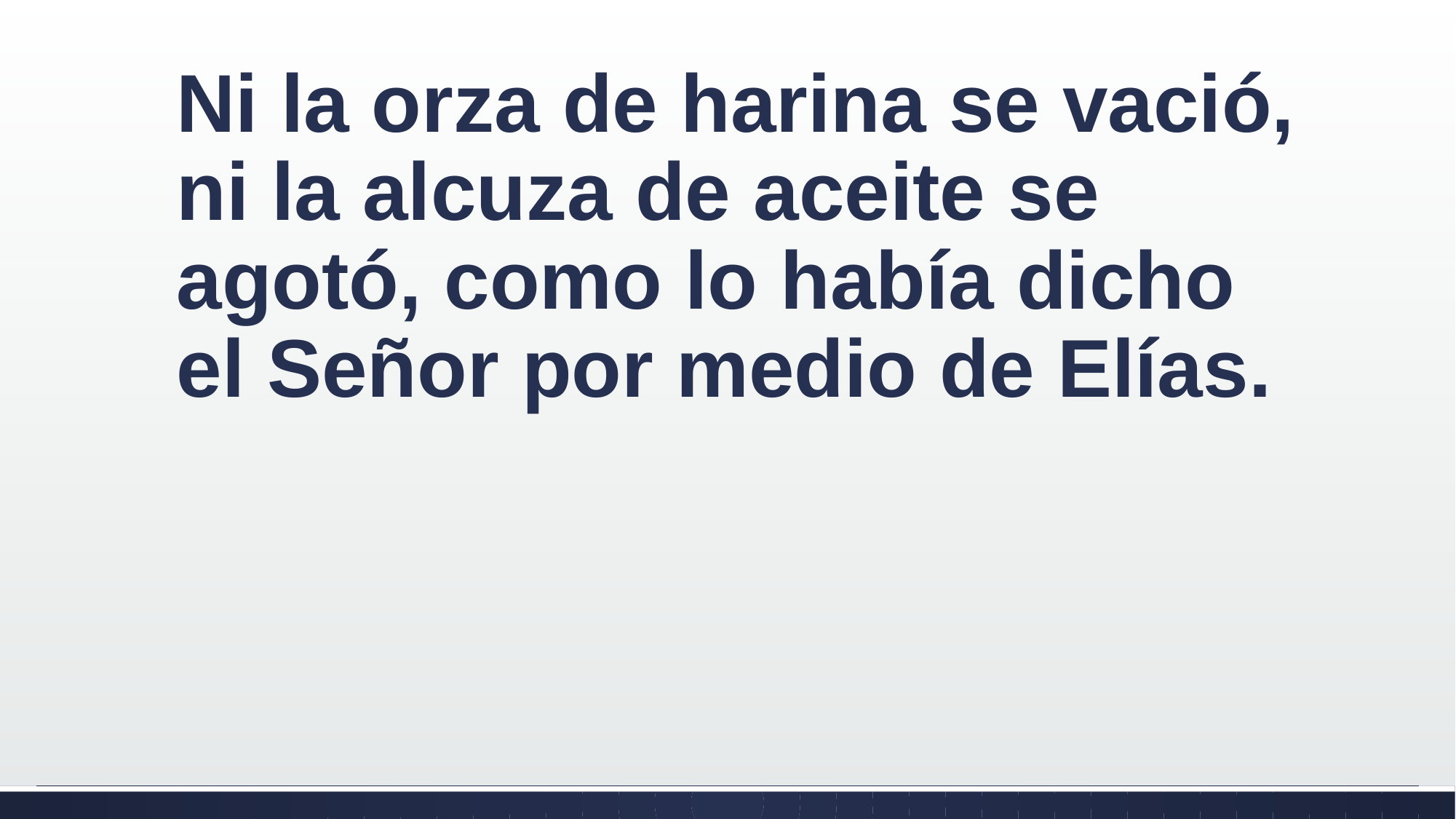

#
Ni la orza de harina se vació, ni la alcuza de aceite se agotó, como lo había dicho el Señor por medio de Elías.